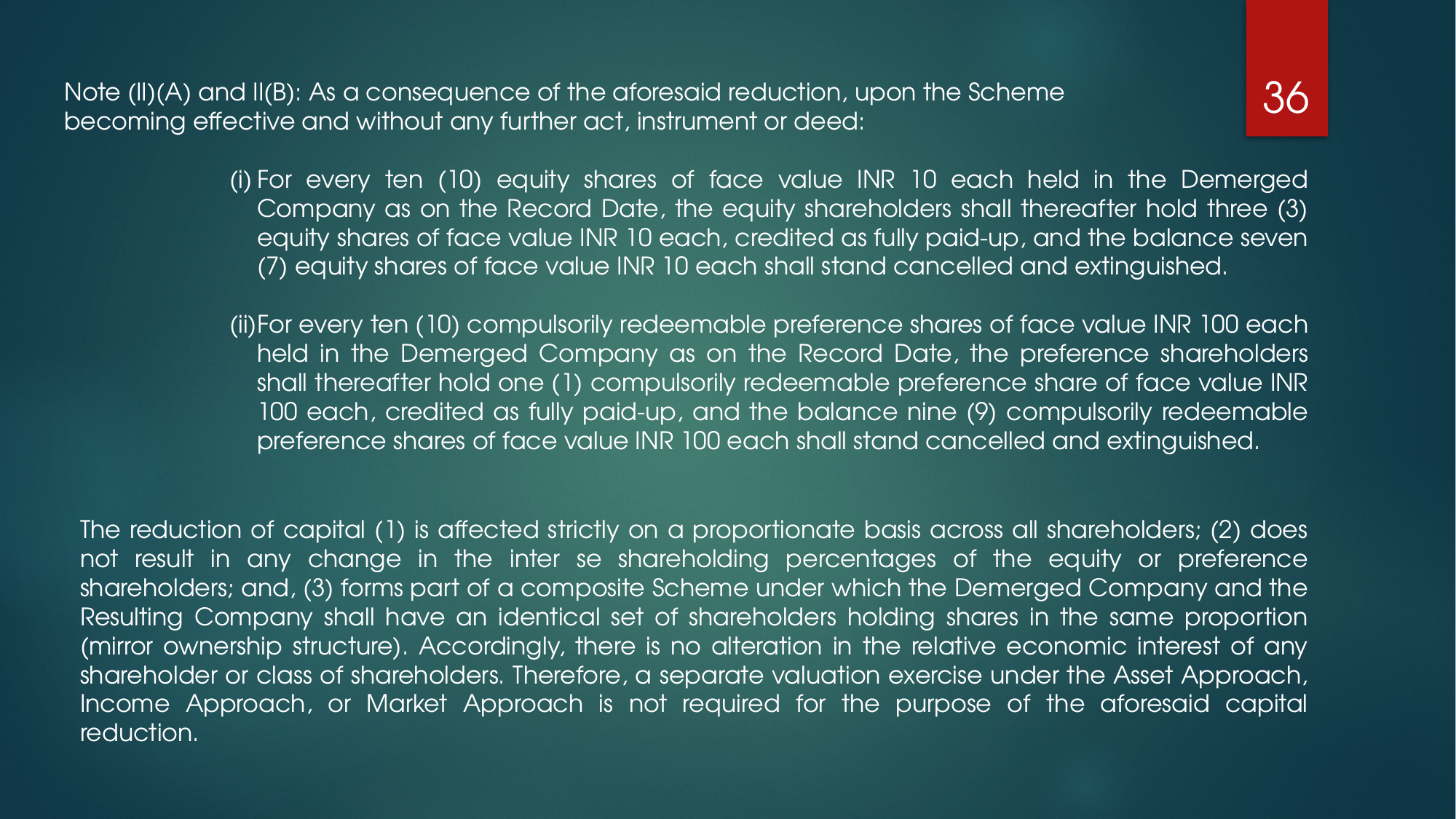

36
Note (II)(A) and II(B): As a consequence of the aforesaid reduction, upon the Scheme
becoming effective and without any further act, instrument or deed:

For every ten (10) equity shares of face value INR 10 each held in the Demerged Company as on the Record Date, the equity shareholders shall thereafter hold three (3) equity shares of face value INR 10 each, credited as fully paid-up, and the balance seven (7) equity shares of face value INR 10 each shall stand cancelled and extinguished.

For every ten (10) compulsorily redeemable preference shares of face value INR 100 each held in the Demerged Company as on the Record Date, the preference shareholders shall thereafter hold one (1) compulsorily redeemable preference share of face value INR 100 each, credited as fully paid-up, and the balance nine (9) compulsorily redeemable preference shares of face value INR 100 each shall stand cancelled and extinguished.
The reduction of capital (1) is affected strictly on a proportionate basis across all shareholders; (2) does not result in any change in the inter se shareholding percentages of the equity or preference shareholders; and, (3) forms part of a composite Scheme under which the Demerged Company and the Resulting Company shall have an identical set of shareholders holding shares in the same proportion (mirror ownership structure). Accordingly, there is no alteration in the relative economic interest of any shareholder or class of shareholders. Therefore, a separate valuation exercise under the Asset Approach, Income Approach, or Market Approach is not required for the purpose of the aforesaid capital reduction.